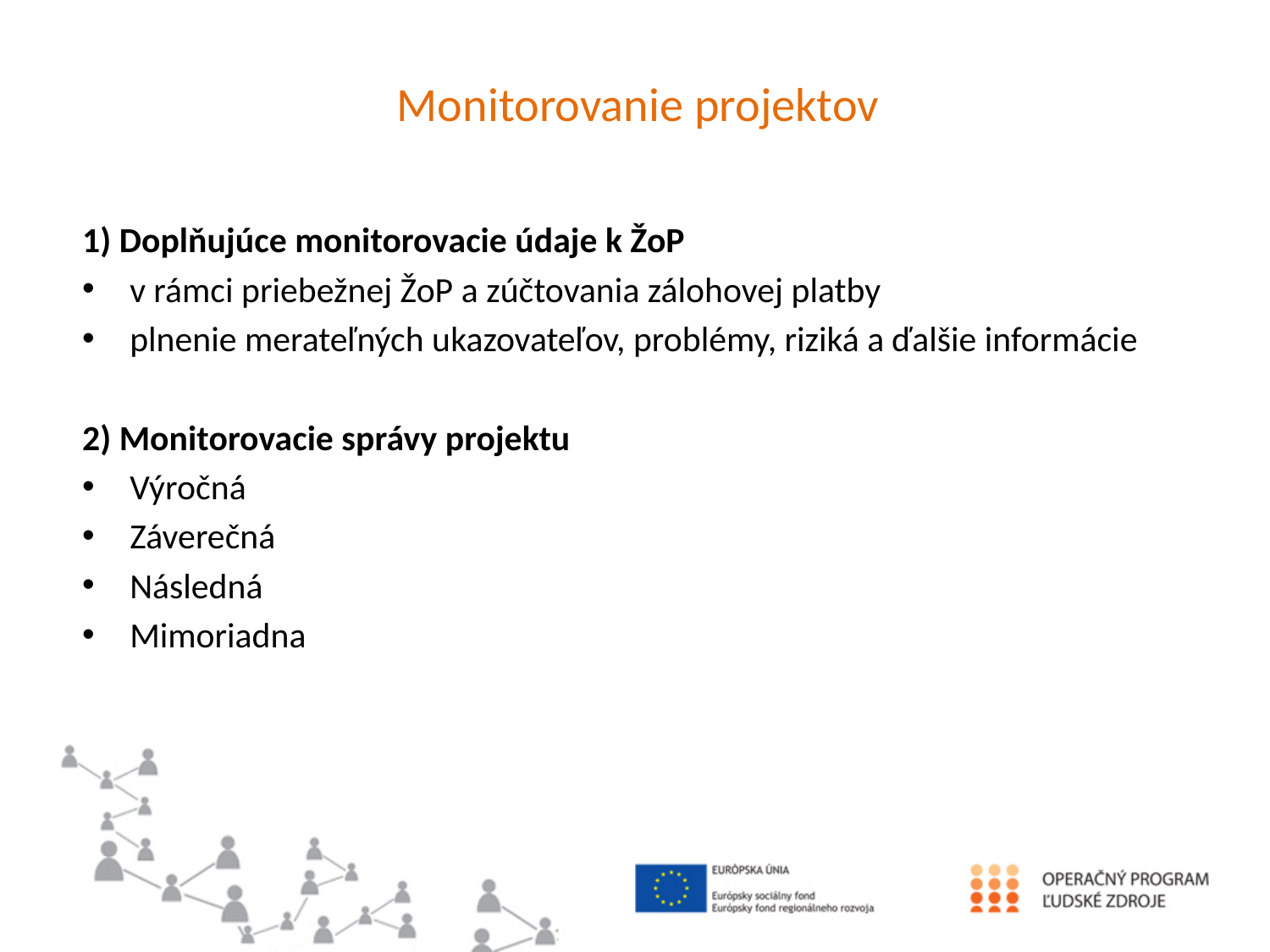

# Monitorovanie projektov

1) Doplňujúce monitorovacie údaje k ŽoP
v rámci priebežnej ŽoP a zúčtovania zálohovej platby
plnenie merateľných ukazovateľov, problémy, riziká a ďalšie informácie

2) Monitorovacie správy projektu
Výročná
Záverečná
Následná
Mimoriadna